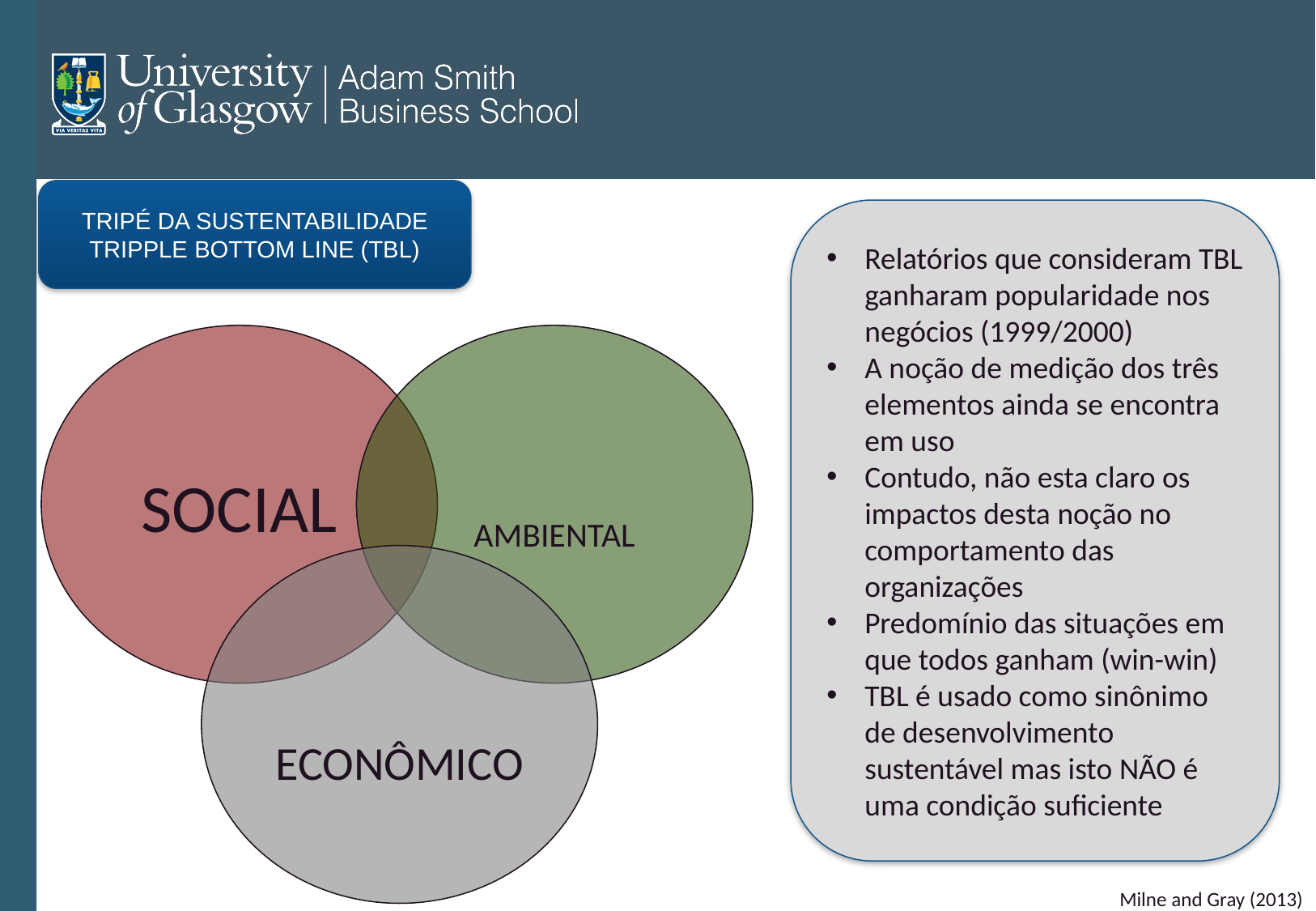

TRIPÉ DA SUSTENTABILIDADE
TRIPPLE BOTTOM LINE (TBL)
Relatórios que consideram TBL ganharam popularidade nos negócios (1999/2000)
A noção de medição dos três elementos ainda se encontra em uso
Contudo, não esta claro os impactos desta noção no comportamento das organizações
Predomínio das situações em que todos ganham (win-win)
TBL é usado como sinônimo de desenvolvimento sustentável mas isto NÃO é uma condição suficiente

SOCIAL

AMBIENTAL

ECONÔMICO
Milne and Gray (2013)